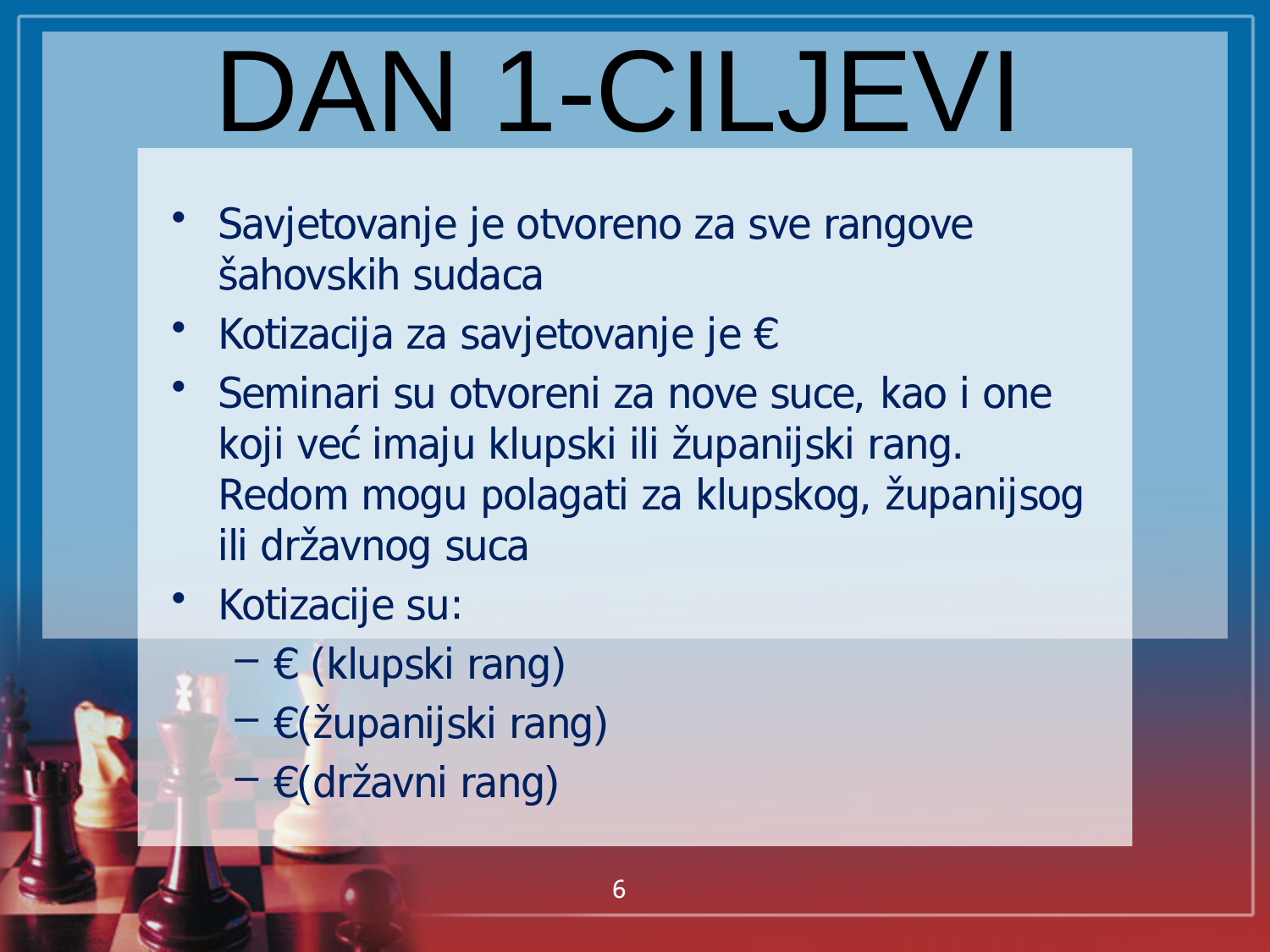

# DAN 1-CILJEVI
Savjetovanje je otvoreno za sve rangove šahovskih sudaca
Kotizacija za savjetovanje je €
Seminari su otvoreni za nove suce, kao i one koji već imaju klupski ili županijski rang. Redom mogu polagati za klupskog, županijsog ili državnog suca
Kotizacije su:
€ (klupski rang)
€(županijski rang)
€(državni rang)
6